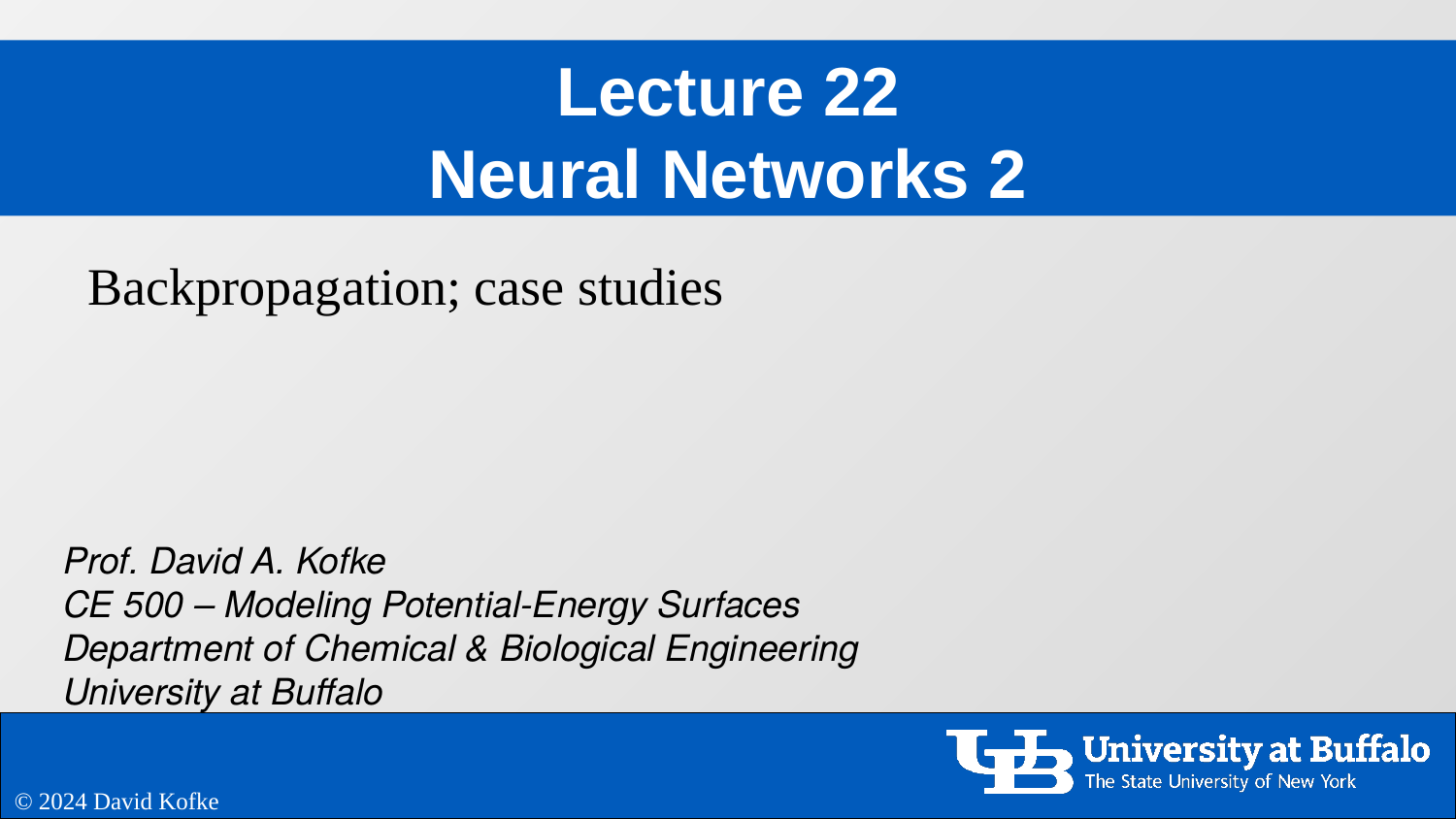

# Lecture 22 Neural Networks 2
Backpropagation; case studies
© 2024 David Kofke